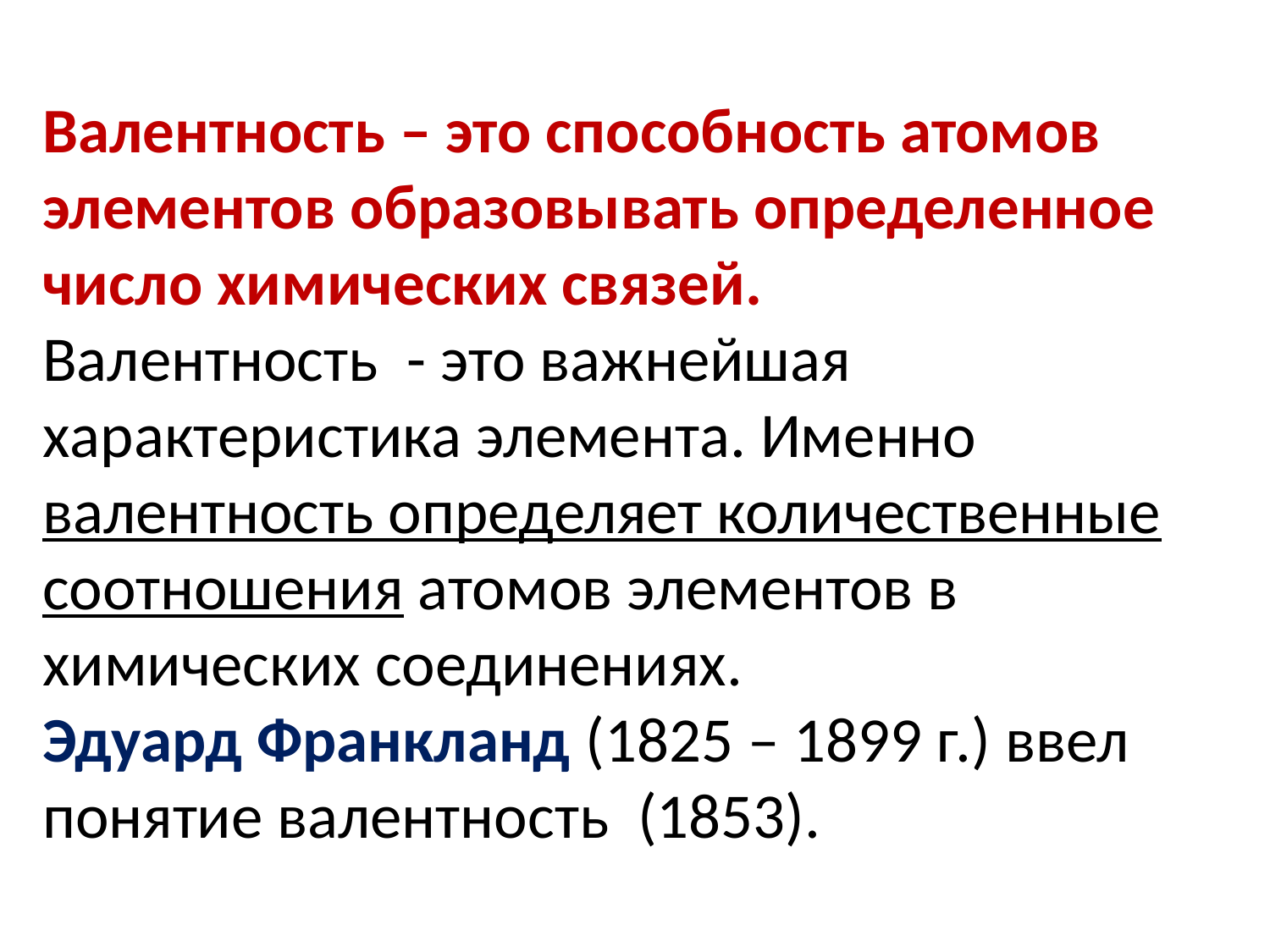

# Валентность – это способность атомов элементов образовывать определенное число химических связей. Валентность  - это важнейшая характеристика элемента. Именно валентность определяет количественные соотношения атомов элементов в химических соединениях. Эдуард Франкланд (1825 – 1899 г.) ввел понятие валентность  (1853).